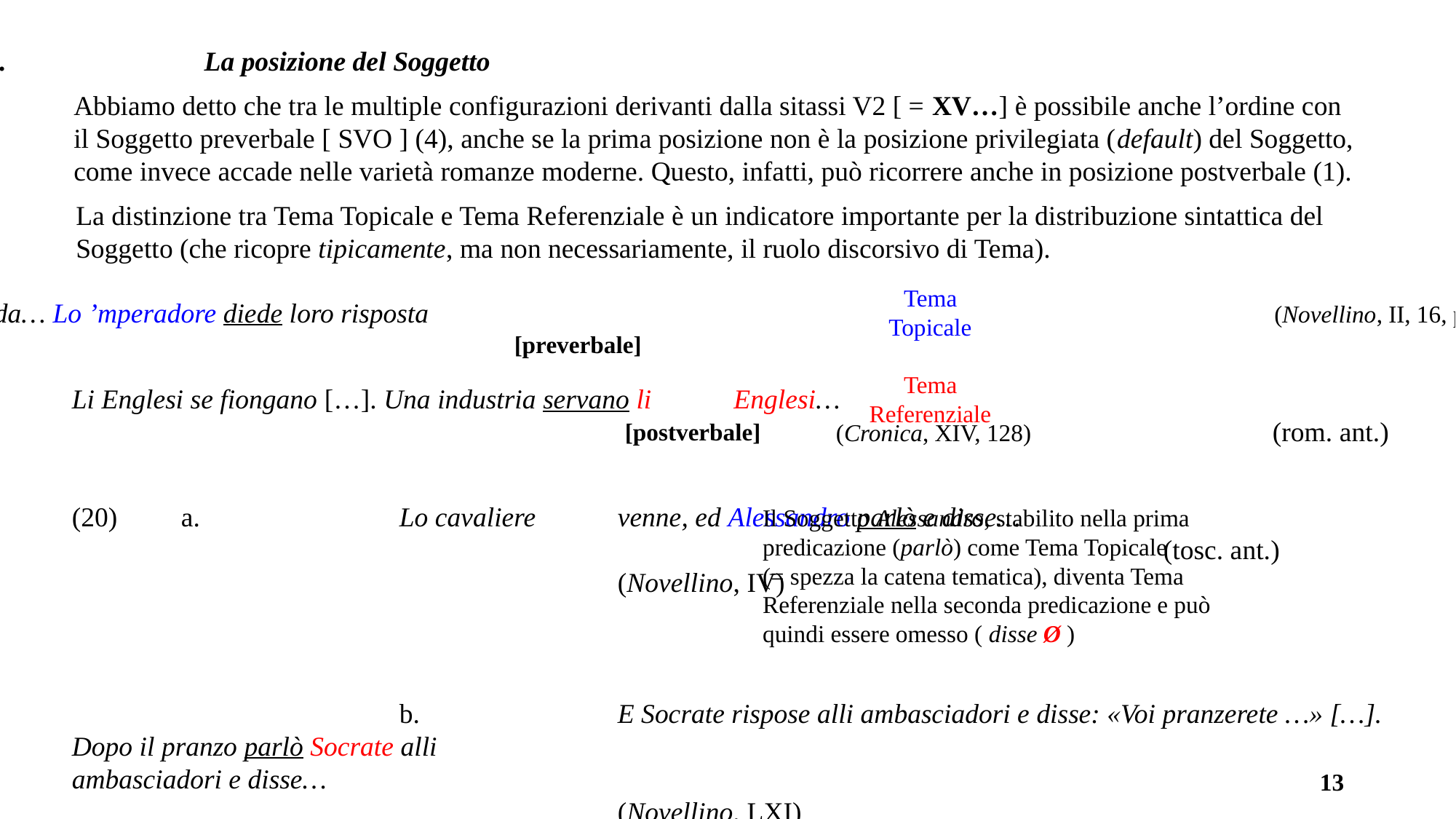

5.		La posizione del Soggetto
Abbiamo detto che tra le multiple configurazioni derivanti dalla sitassi V2 [ = XV…] è possibile anche l’ordine con
il Soggetto preverbale [ SVO ] (4), anche se la prima posizione non è la posizione privilegiata (default) del Soggetto,
come invece accade nelle varietà romanze moderne. Questo, infatti, può ricorrere anche in posizione postverbale (1).
La distinzione tra Tema Topicale e Tema Referenziale è un indicatore importante per la distribuzione sintattica del
Soggetto (che ricopre tipicamente, ma non necessariamente, il ruolo discorsivo di Tema).
Tema
Topicale
Li ambasciadori fecero la dimanda… Lo ’mperadore diede loro risposta								(Novellino, ii, 16, p. 6)		(tosc. ant.)
[preverbale]
Tema
Referenziale
Li Englesi se fiongano […]. Una industria servano li	 Englesi…		 										(Cronica, xiv, 128) 			(rom. ant.)
[postverbale]
(20)	a.		Lo cavaliere	venne, ed Alessandro parlò e disse…                                              											(tosc. ant.)
					(Novellino, iv)

			b.		E Socrate rispose alli ambasciadori e disse: «Voi pranzerete …» […]. Dopo il pranzo parlò Socrate alli 									ambasciadori e disse…
					(Novellino, lxi)

Il Soggetto Alessandro, stabilito nella prima
predicazione (parlò) come Tema Topicale
(= spezza la catena tematica), diventa Tema
Referenziale nella seconda predicazione e può
quindi essere omesso ( disse Ø )

13